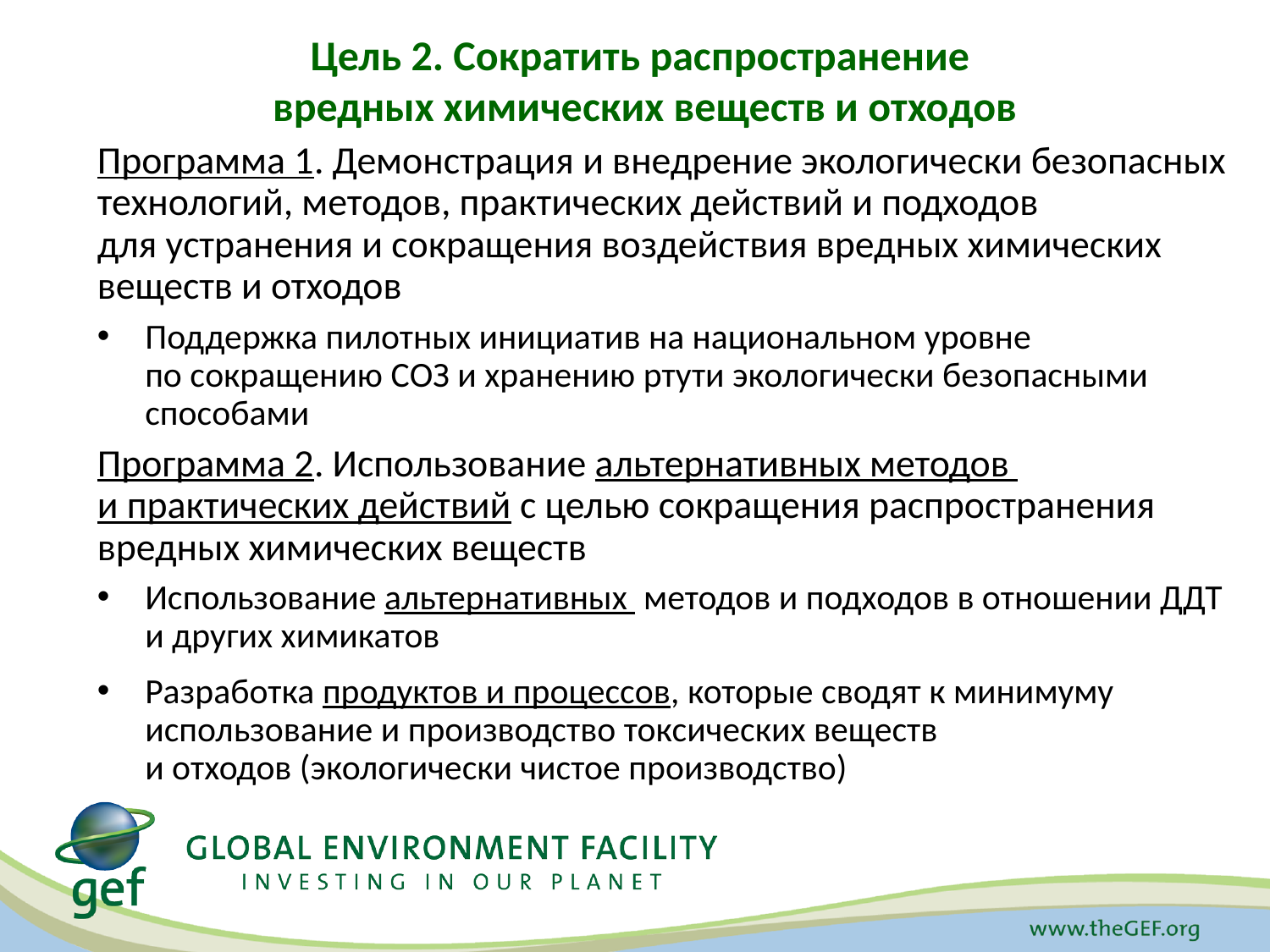

# Цель 2. Сократить распространение вредных химических веществ и отходов
Программа 1. Демонстрация и внедрение экологически безопасных технологий, методов, практических действий и подходов
для устранения и сокращения воздействия вредных химических веществ и отходов
Поддержка пилотных инициатив на национальном уровне
по сокращению СОЗ и хранению ртути экологически безопасными способами
Программа 2. Использование альтернативных методов
и практических действий с целью сокращения распространения вредных химических веществ
Использование альтернативных  методов и подходов в отношении ДДТ
и других химикатов
Разработка продуктов и процессов, которые сводят к минимуму использование и производство токсических веществ
и отходов (экологически чистое производство)